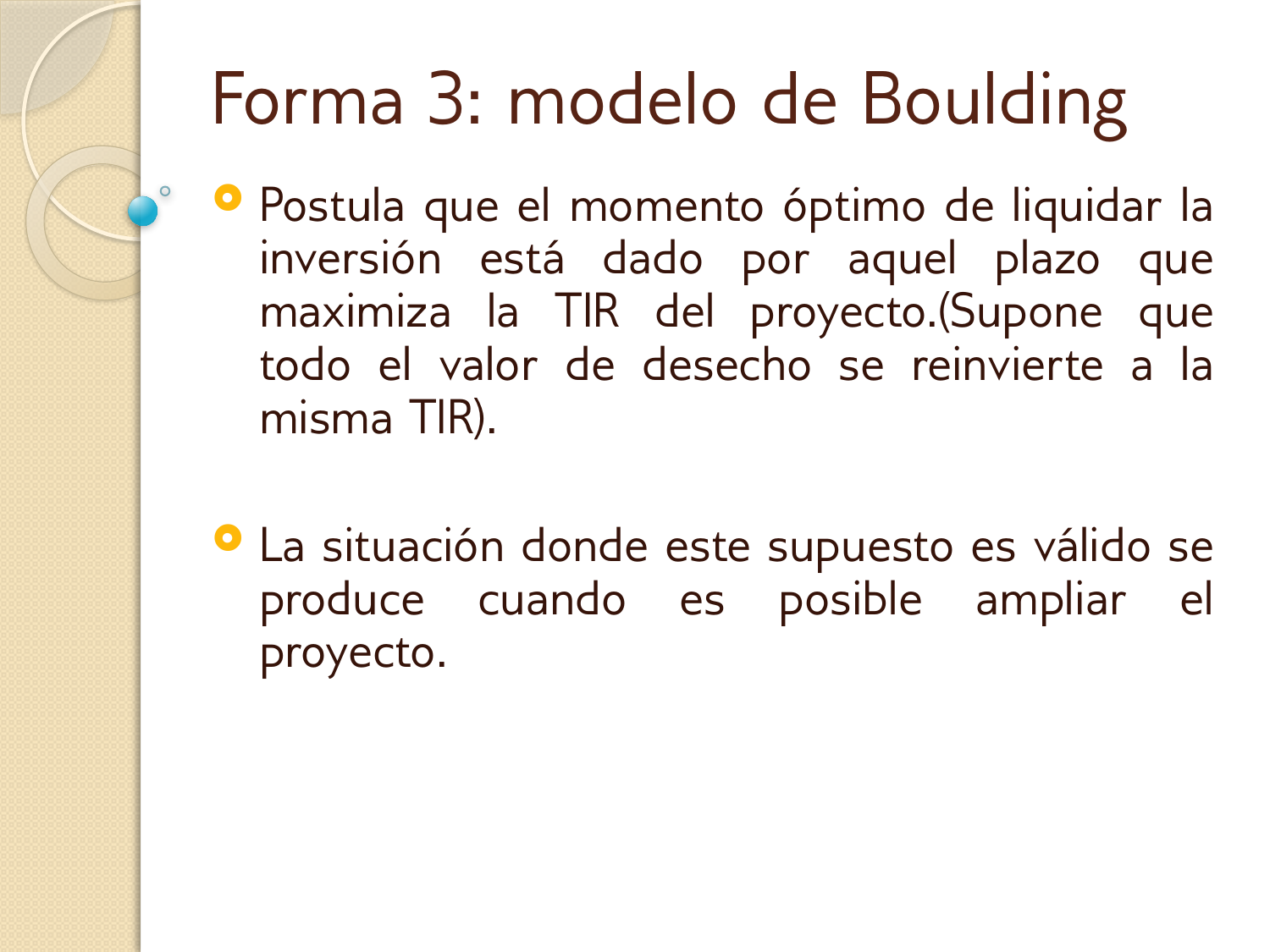

# Forma 3: modelo de Boulding
Postula que el momento óptimo de liquidar la inversión está dado por aquel plazo que maximiza la TIR del proyecto.(Supone que todo el valor de desecho se reinvierte a la misma TIR).

La situación donde este supuesto es válido se produce cuando es posible ampliar el proyecto.